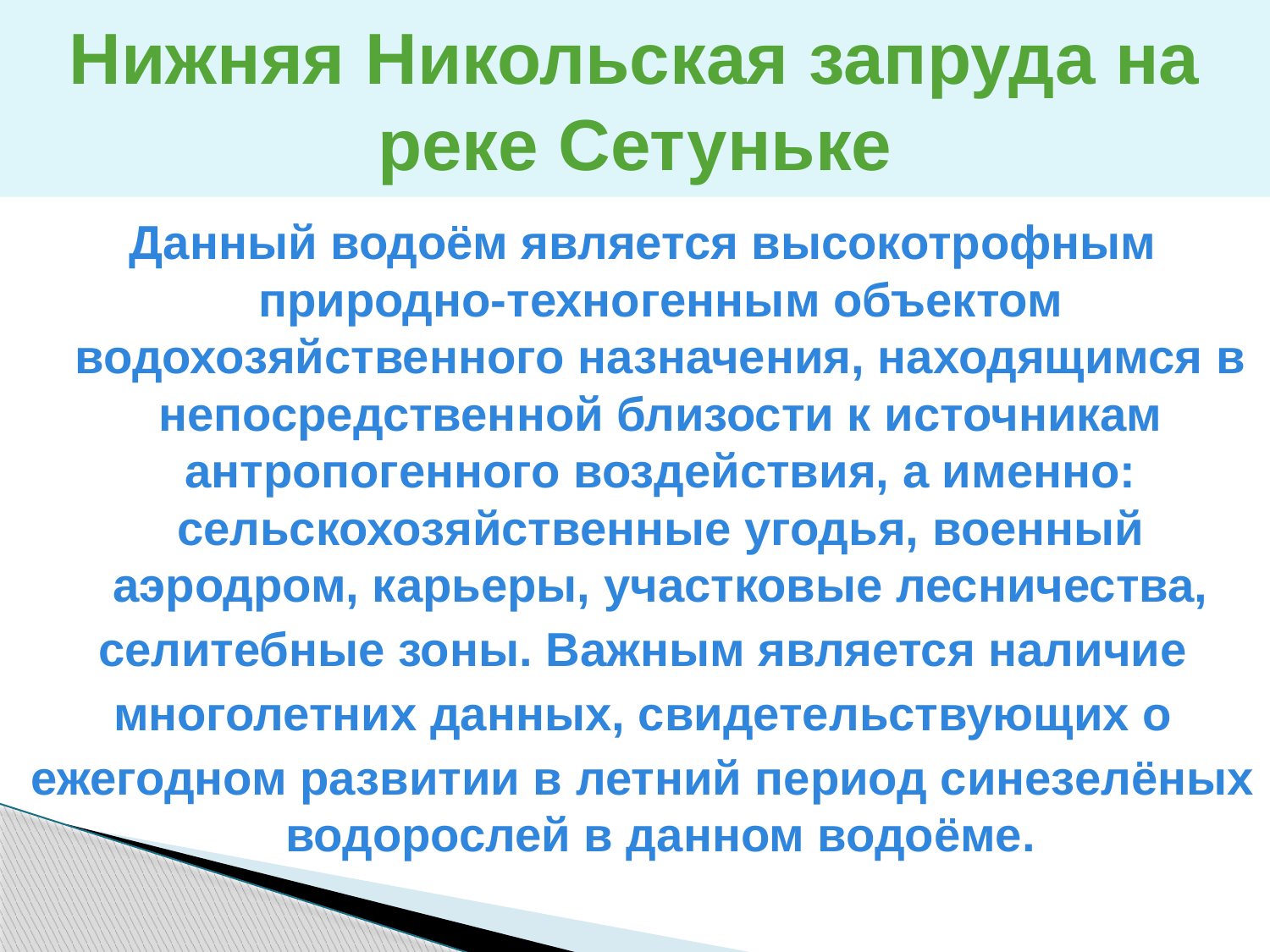

# Нижняя Никольская запруда на реке Сетуньке
Данный водоём является высокотрофным природно-техногенным объектом водохозяйственного назначения, находящимся в непосредственной близости к источникам антропогенного воздействия, а именно: сельскохозяйственные угодья, военный аэродром, карьеры, участковые лесничества,
селитебные зоны. Важным является наличие
многолетних данных, свидетельствующих о
ежегодном развитии в летний период синезелёных водорослей в данном водоёме.